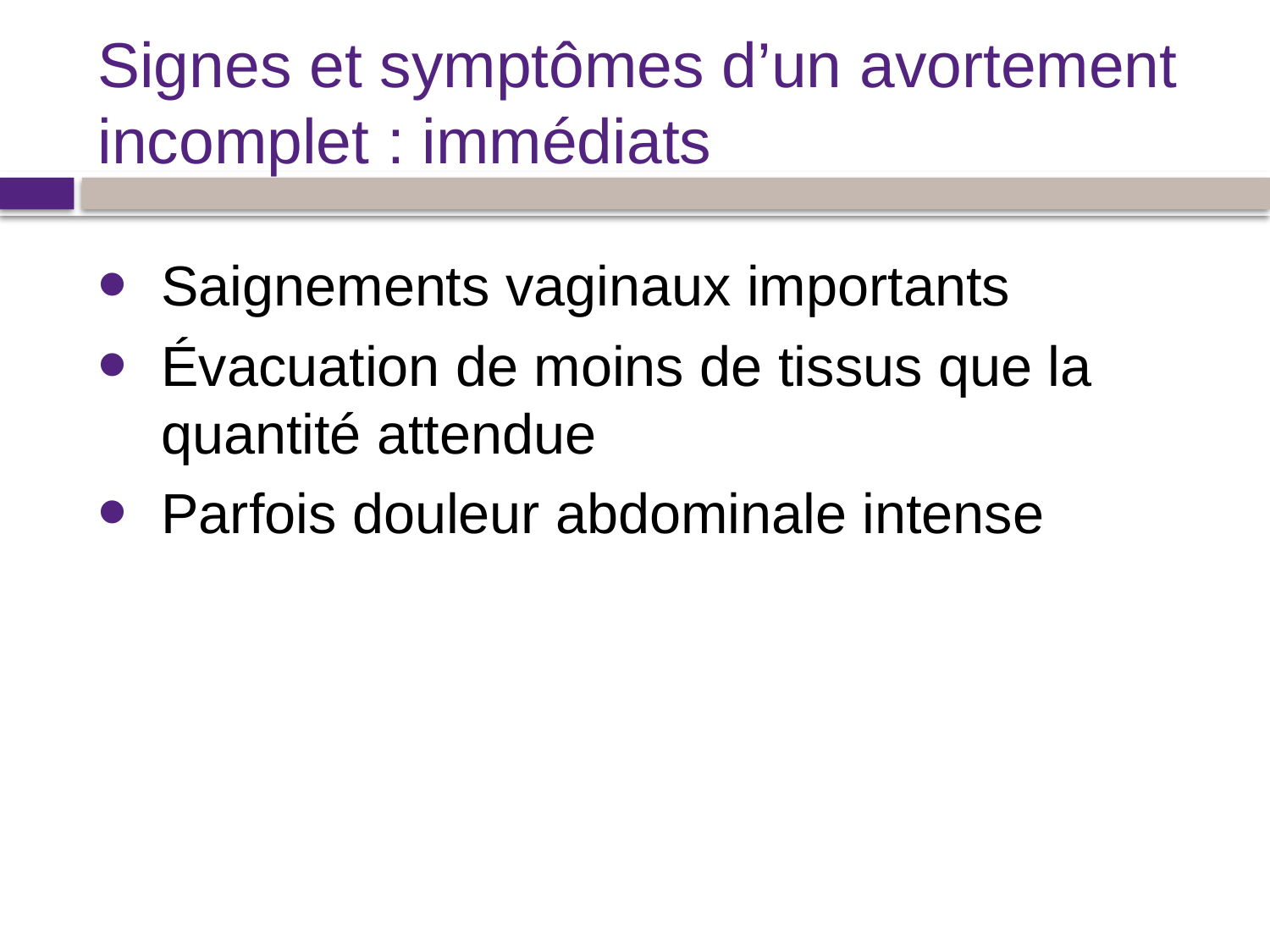

# Signes et symptômes d’un avortement incomplet : immédiats
Saignements vaginaux importants
Évacuation de moins de tissus que la quantité attendue
Parfois douleur abdominale intense